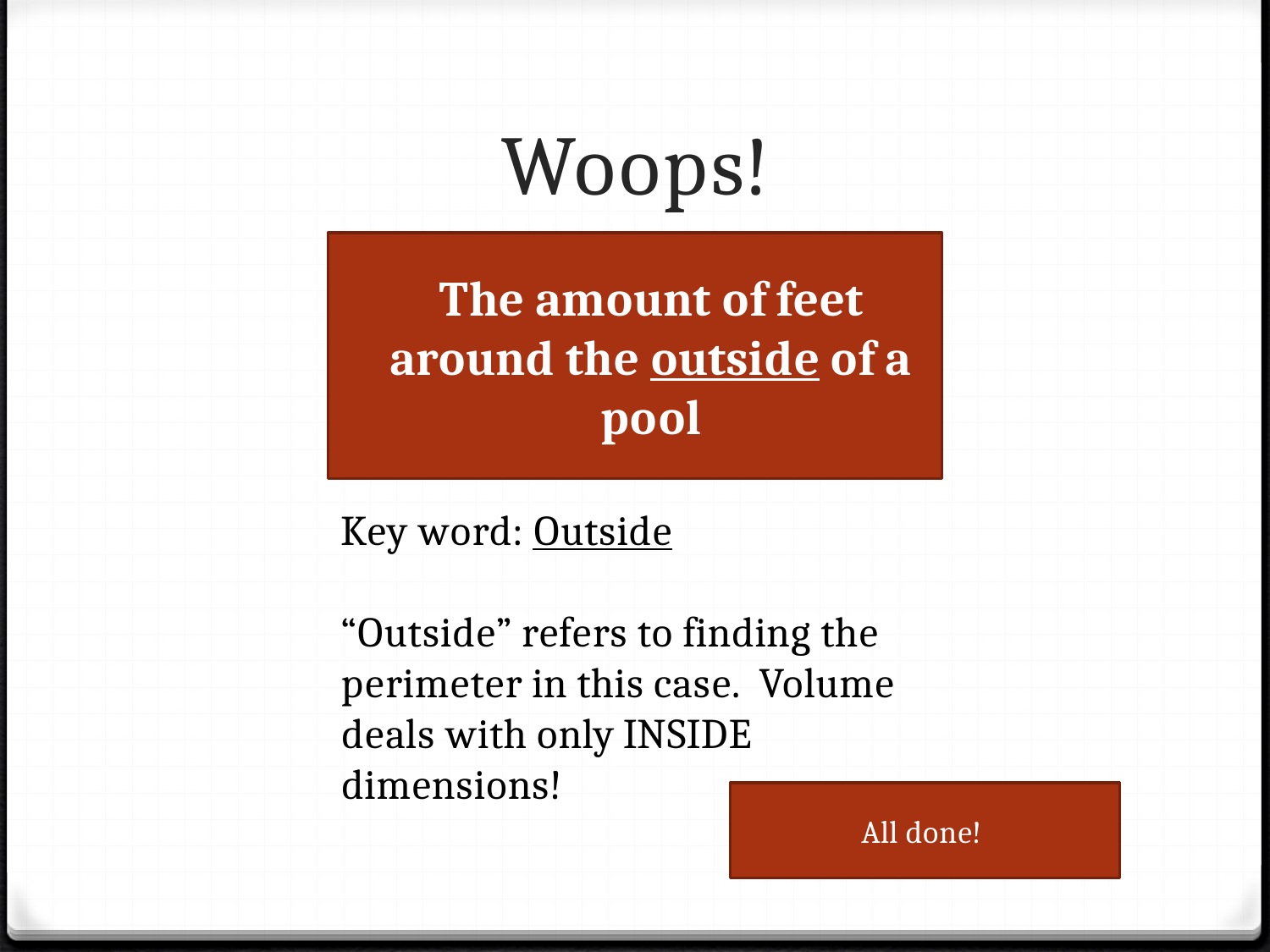

# Woops!
The amount of feet around the outside of a pool
Key word: Outside

“Outside” refers to finding the perimeter in this case.  Volume deals with only INSIDE dimensions!
All done!